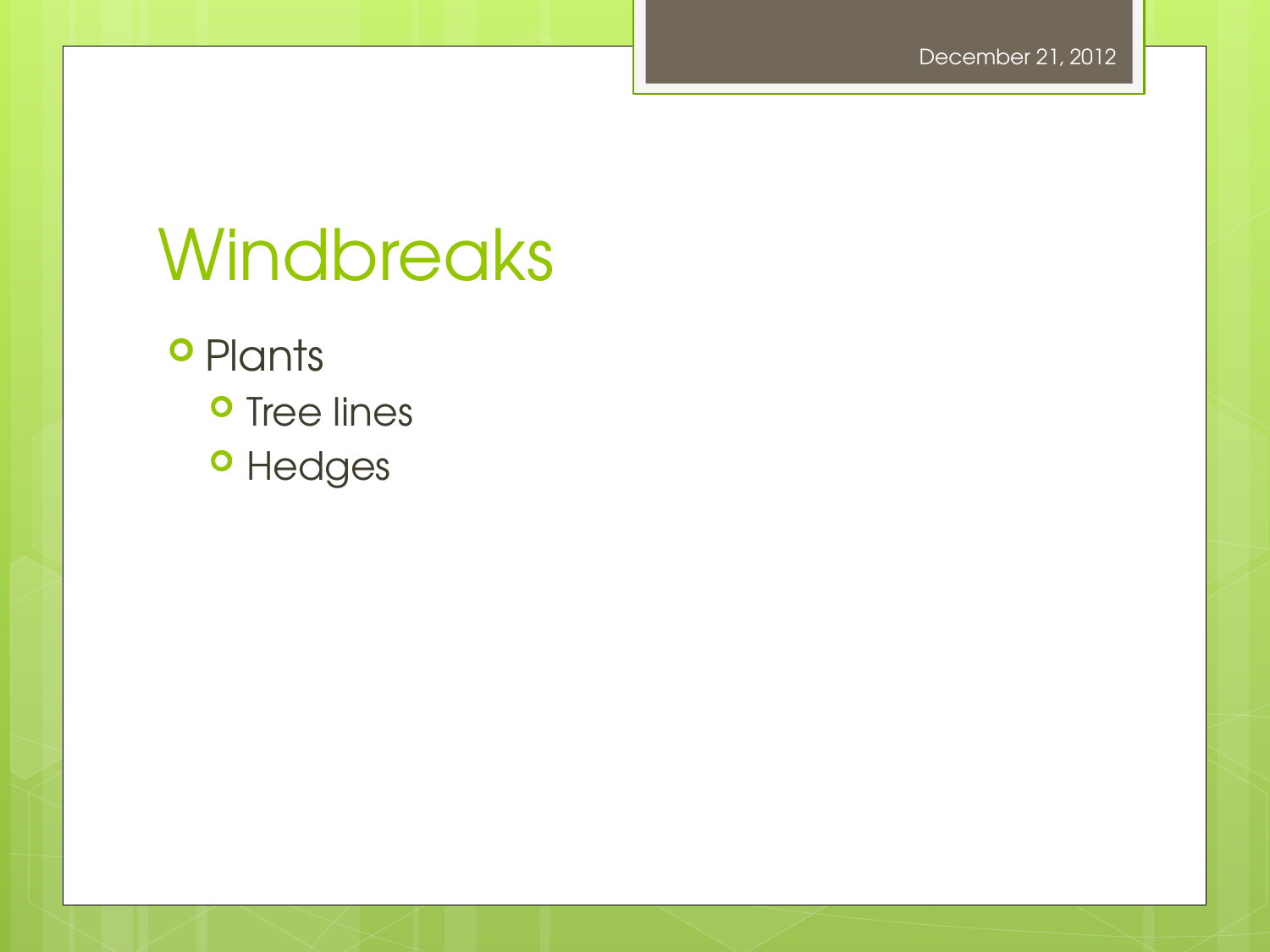

December 21, 2012
# Windbreaks
Plants
Tree lines
Hedges